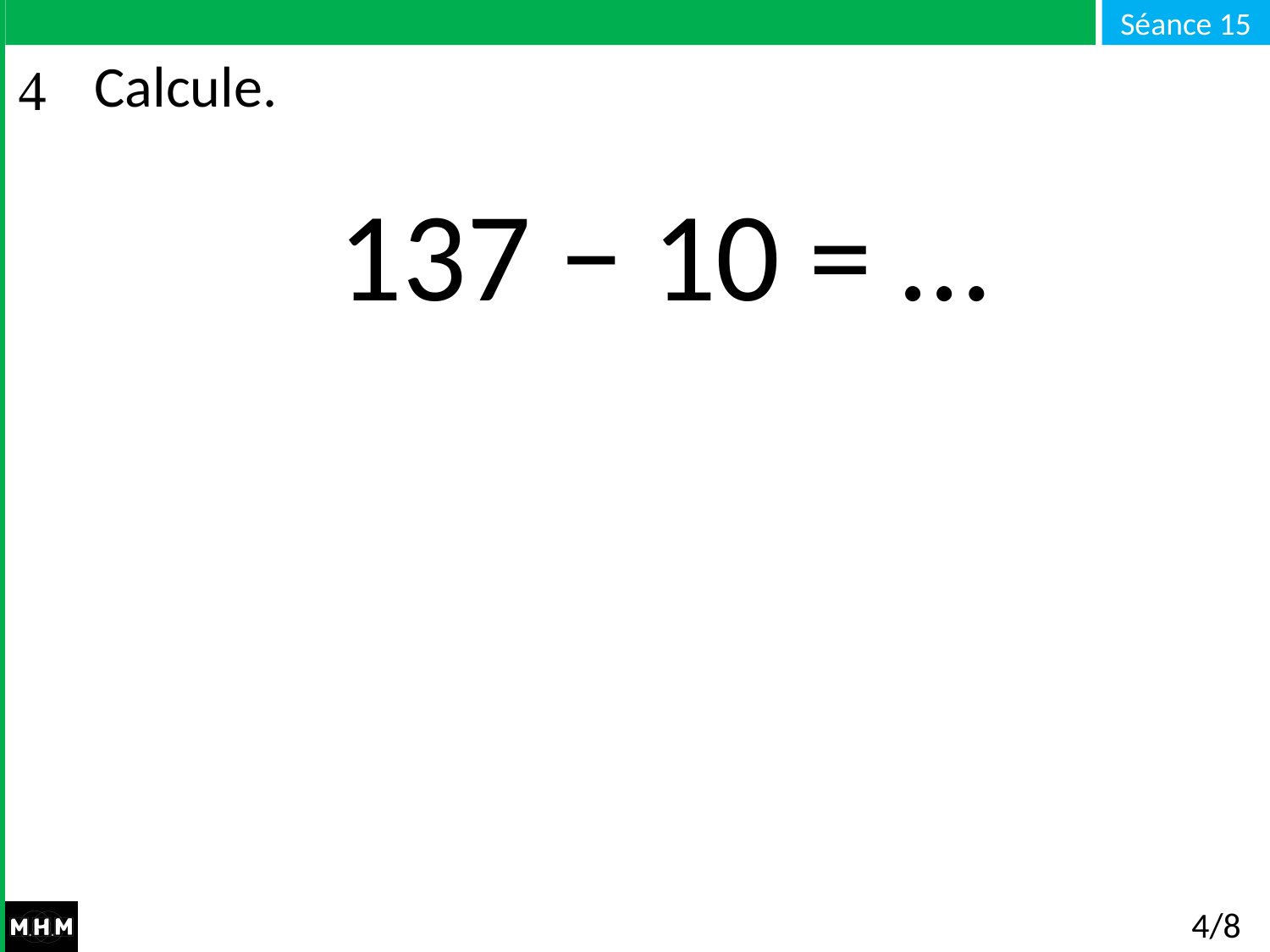

# Calcule.
137 − 10 = …
4/8